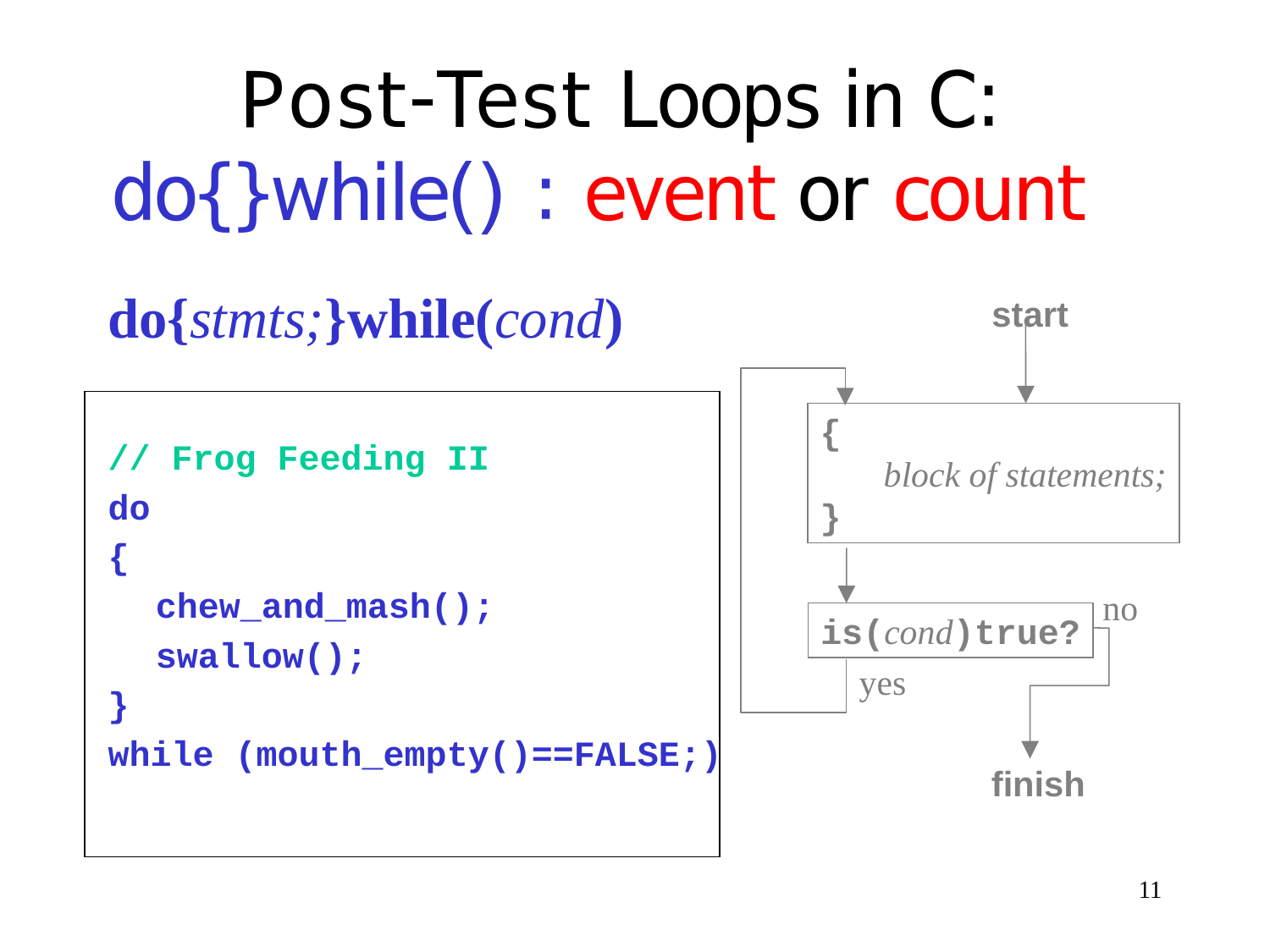

# Post-Test Loops in C: do{}while() : event or count
do{stmts;}while(cond)

// Frog Feeding II
do
{
	chew_and_mash();
	swallow();
}
while (mouth_empty()==FALSE;)

start

{
   block of statements;
}

no
is(cond)true?

yes
finish

11